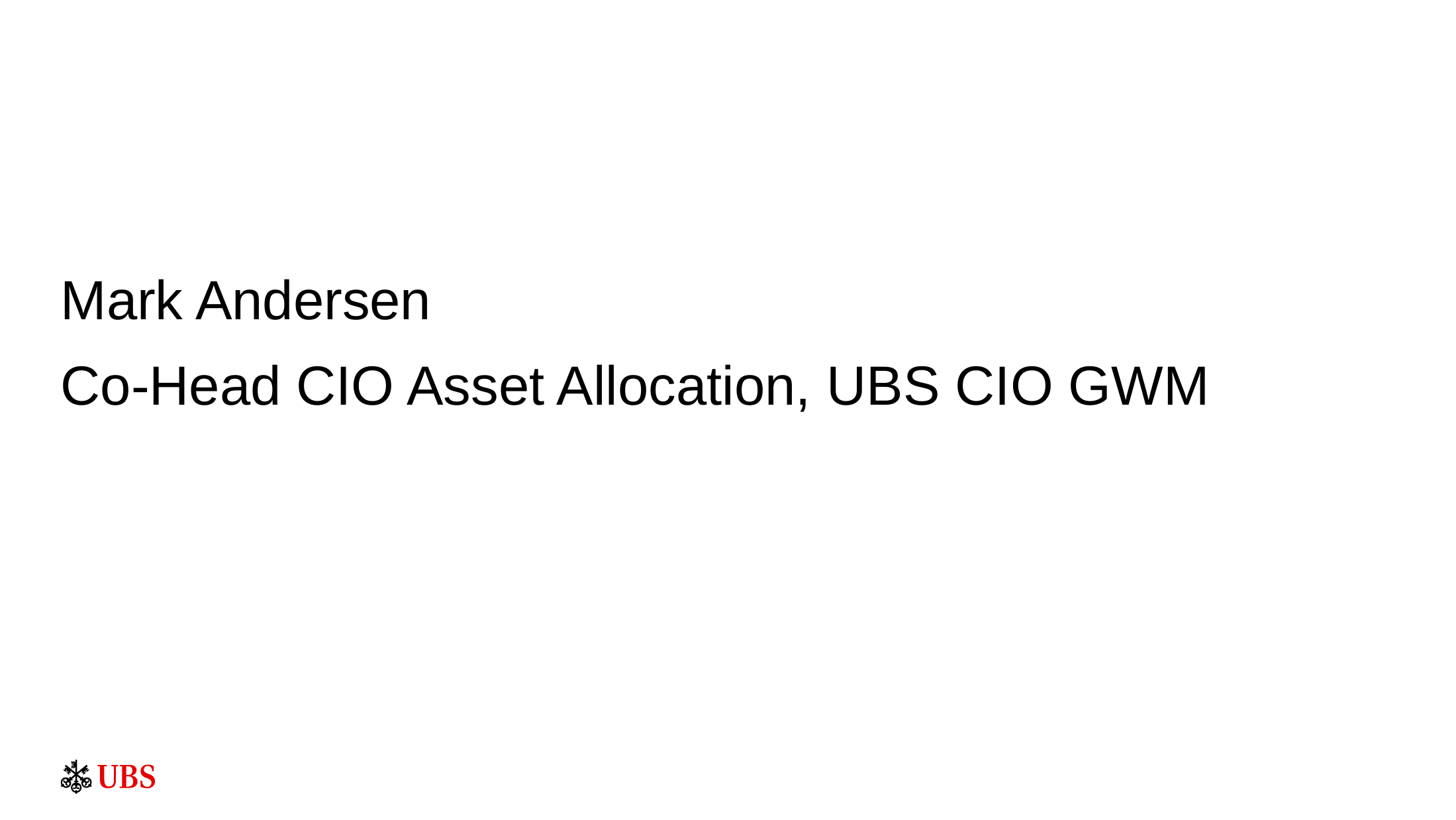

Mark Andersen
Co-Head CIO Asset Allocation, UBS CIO GWM